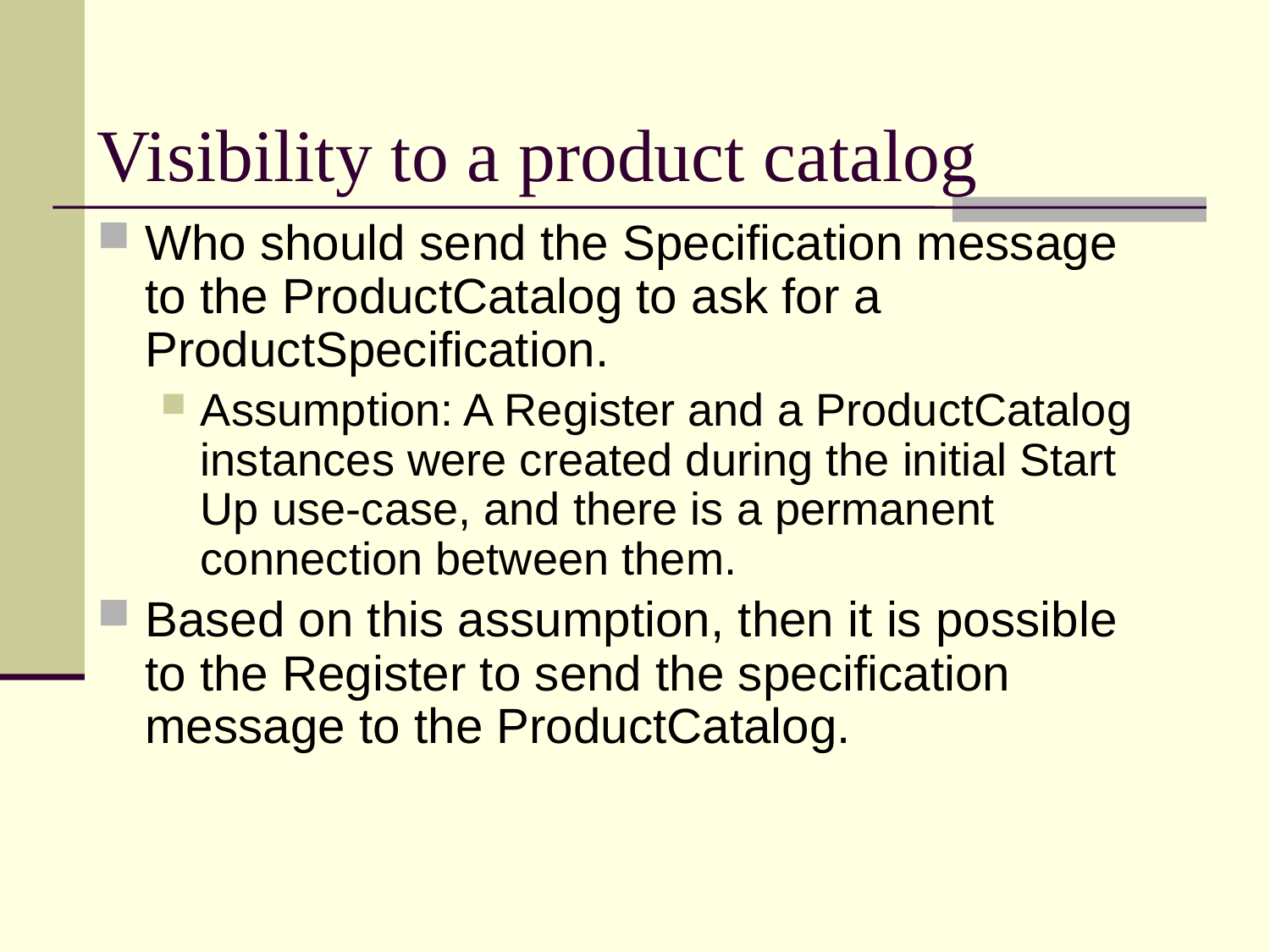

# Visibility to a product catalog
Who should send the Specification message to the ProductCatalog to ask for a ProductSpecification.
Assumption: A Register and a ProductCatalog instances were created during the initial Start Up use-case, and there is a permanent connection between them.
Based on this assumption, then it is possible to the Register to send the specification message to the ProductCatalog.